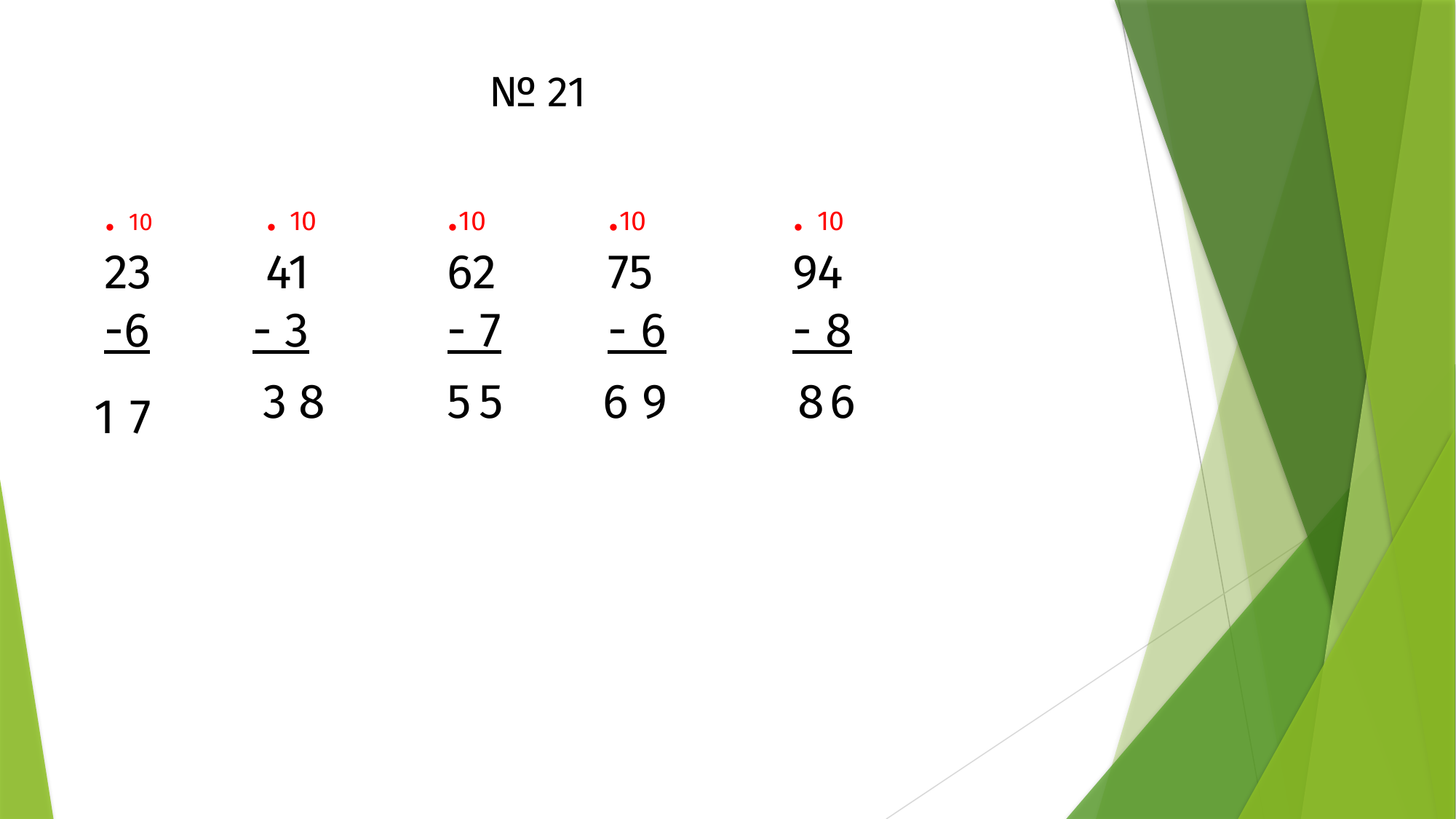

№ 21
.10
75
- 6
. 10
94
- 8
. 10
23
-6
 . 10
 41
- 3
.10
62
- 7
6
9
8
6
3
8
5
5
1
7